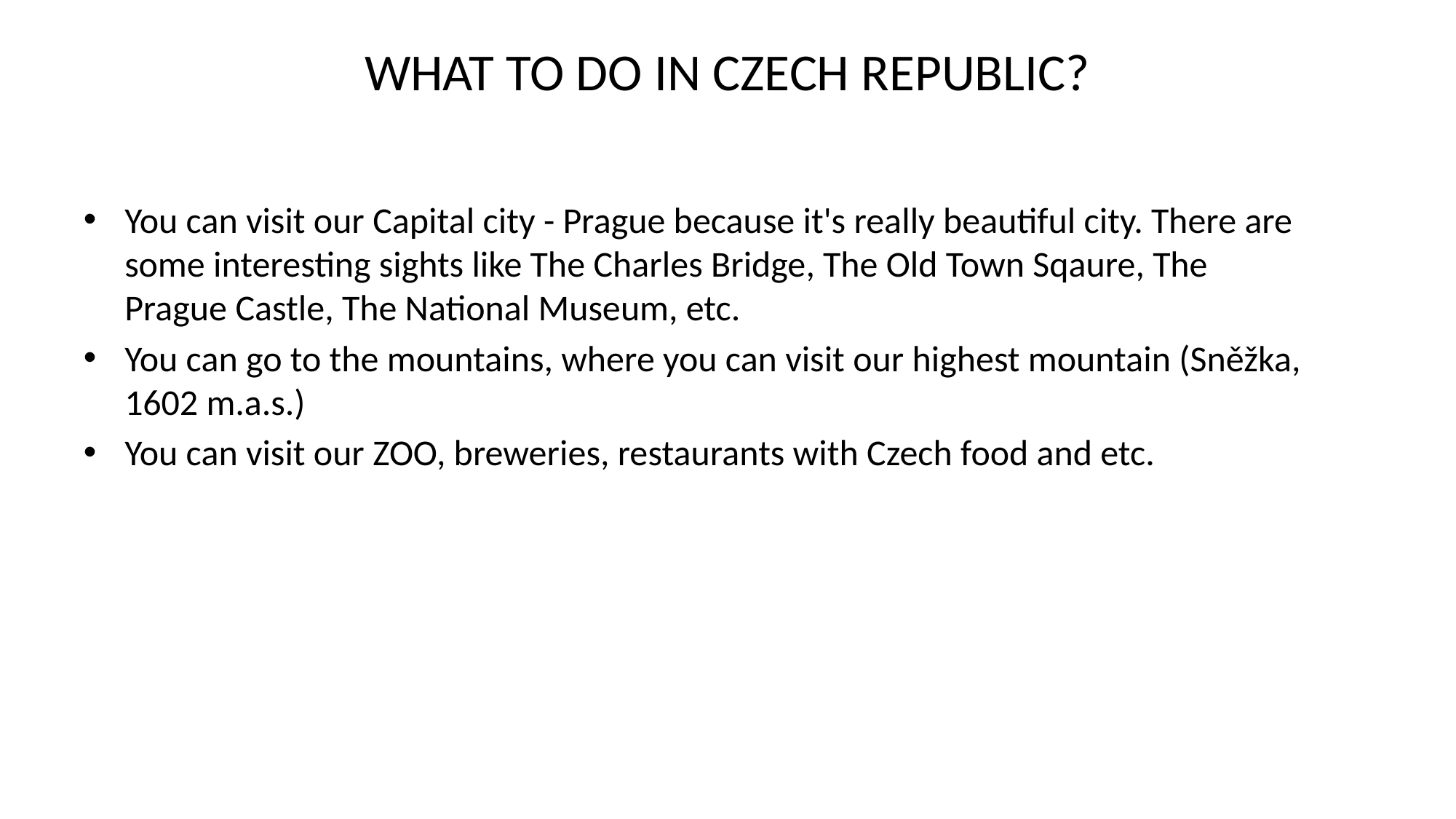

# WHAT TO DO IN CZECH REPUBLIC?
You can visit our Capital city - Prague because it's really beautiful city. There are some interesting sights like The Charles Bridge, The Old Town Sqaure, The Prague Castle, The National Museum, etc.
You can go to the mountains, where you can visit our highest mountain (Sněžka, 1602 m.a.s.)
You can visit our ZOO, breweries, restaurants with Czech food and etc.